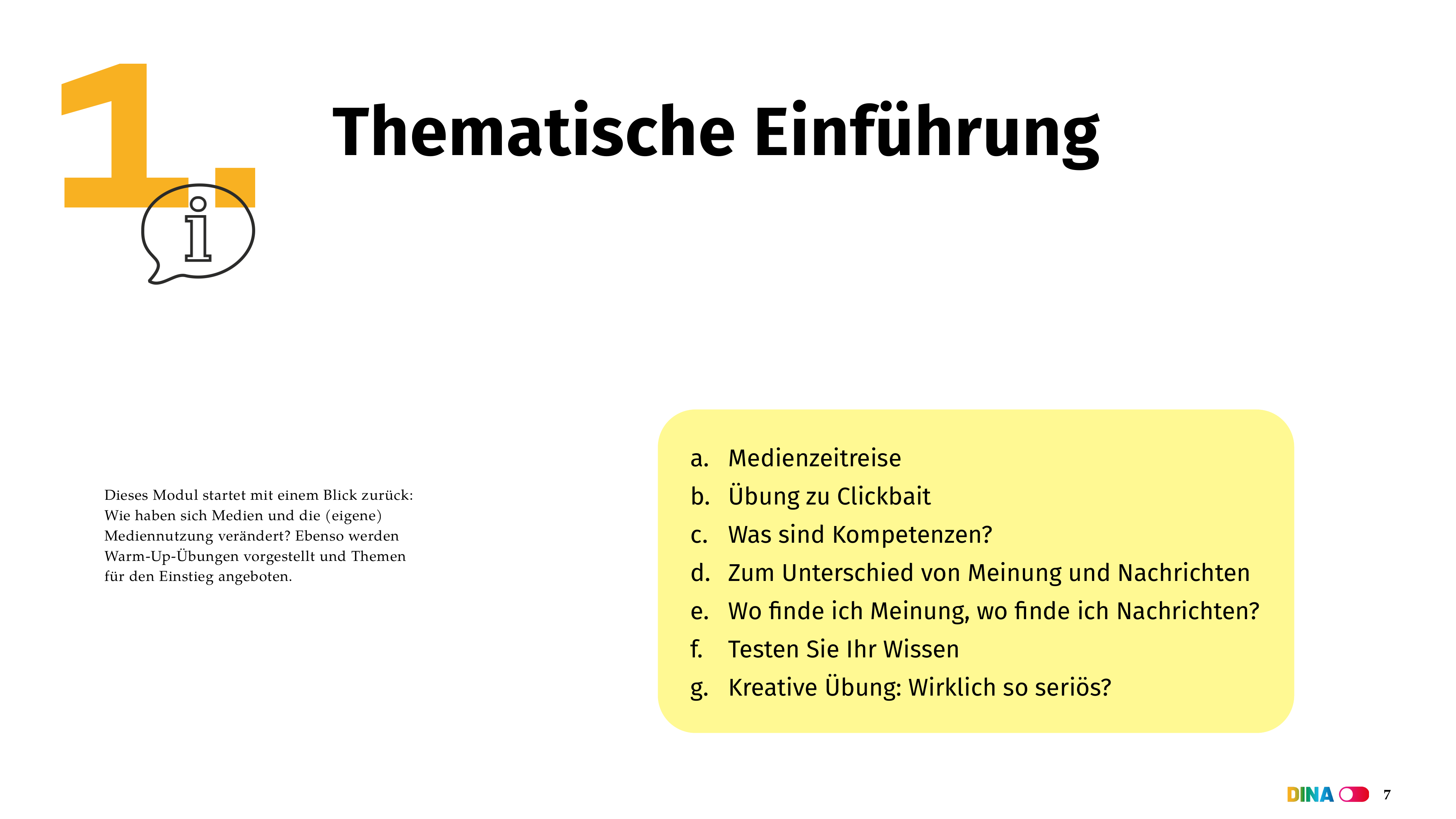

# Thematische Einführung
Medienzeitreise
Übung zu Clickbait
Was sind Kompetenzen?
Zum Unterschied von Meinung und Nachrichten
Wo finde ich Meinung, wo finde ich Nachrichten?
Testen Sie Ihr Wissen
Kreative Übung: Wirklich so seriös?
Dieses Modul startet mit einem Blick zurück: Wie haben sich Medien und die (eigene) Mediennutzung verändert? Ebenso werden Warm-Up-Übungen vorgestellt und Themen für den Einstieg angeboten.

7